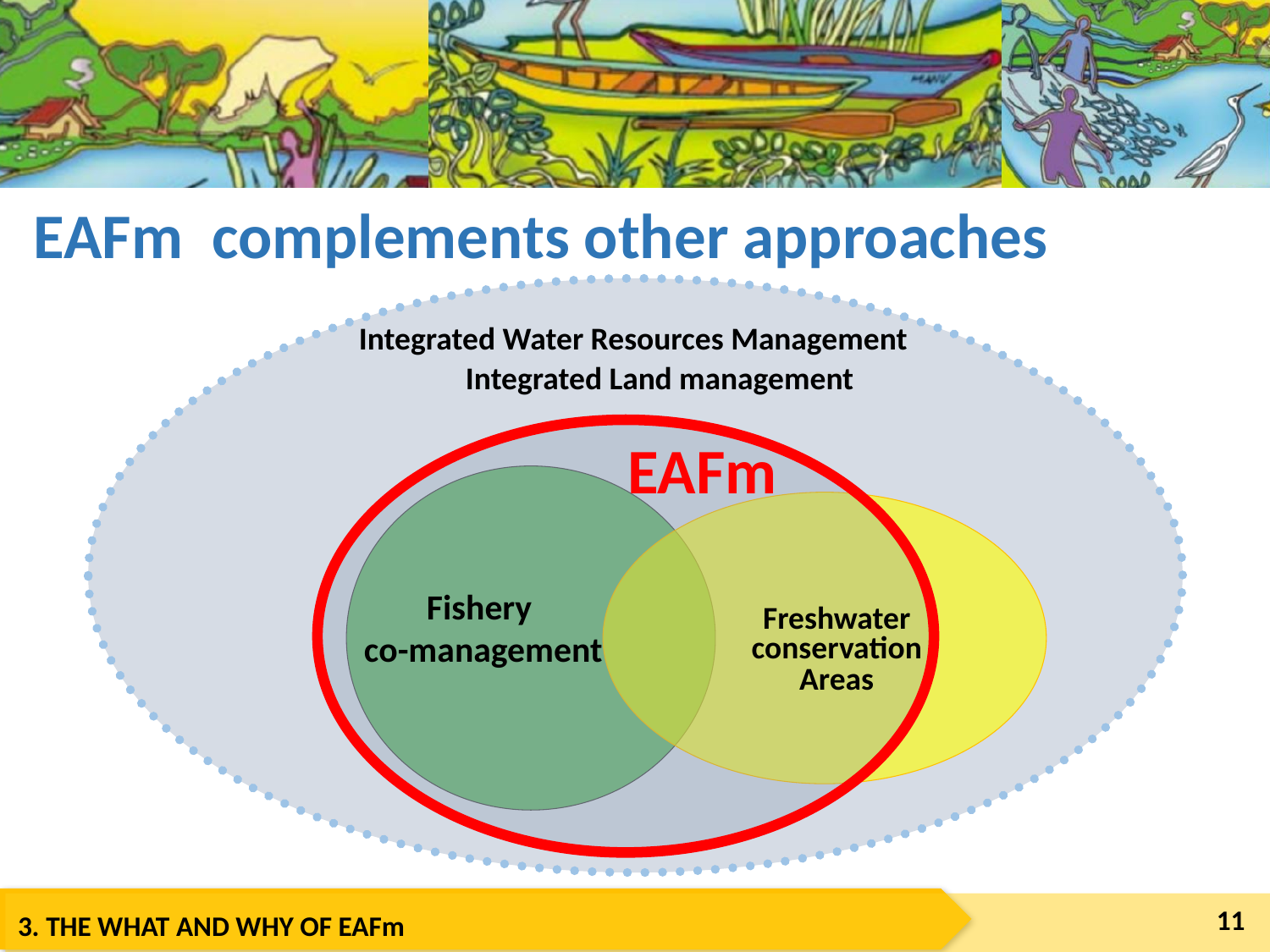

# EAFm  complements other approaches

Integrated Water Resources Management
Integrated Land management

EAFm

Fishery
 co-management
Freshwater conservation Areas
11